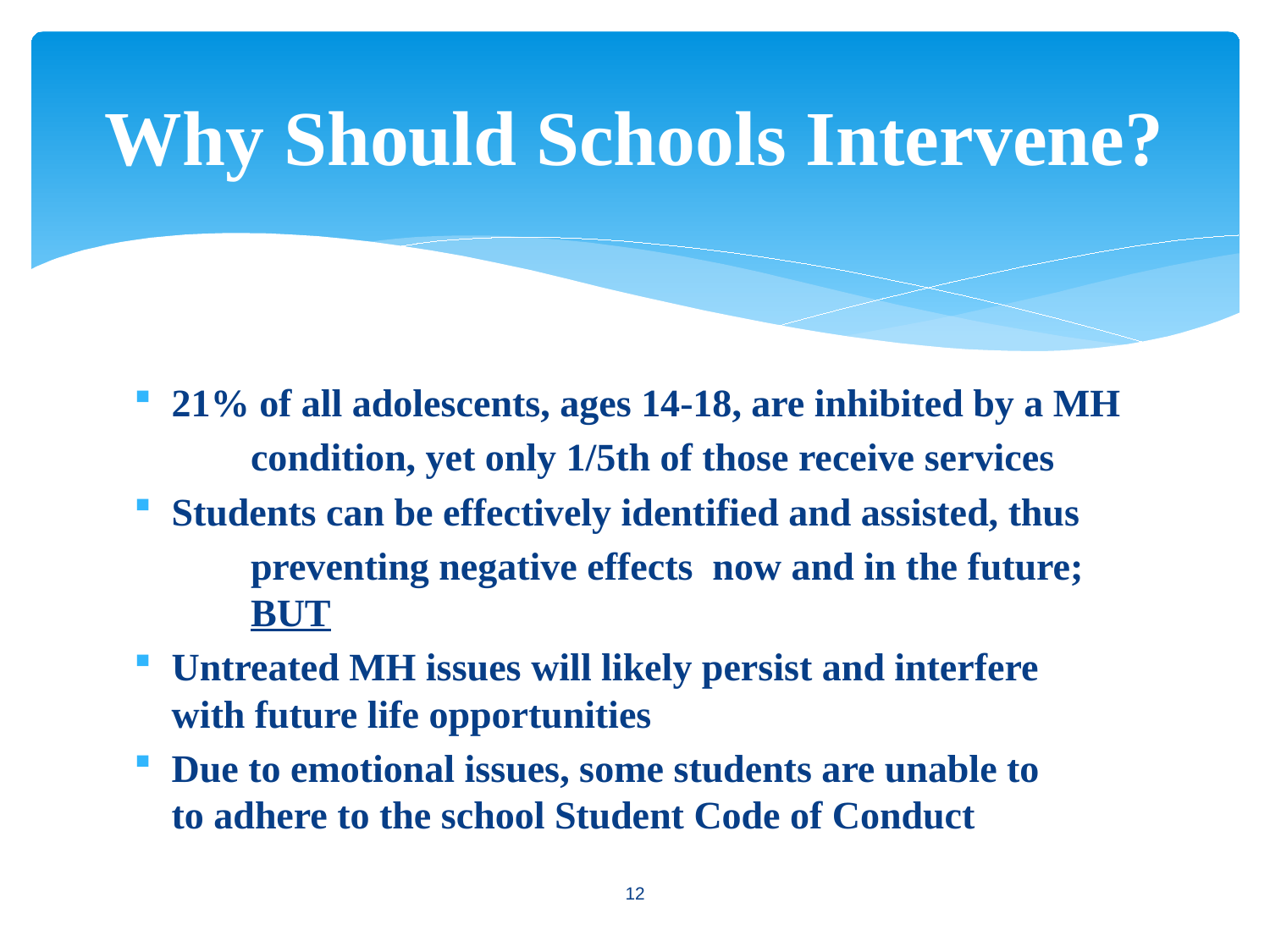

# Why Should Schools Intervene?
21% of all adolescents, ages 14-18, are inhibited by a MH
    	condition, yet only 1/5th of those receive services
Students can be effectively identified and assisted, thus
	preventing negative effects  now and in the future; 	BUT
Untreated MH issues will likely persist and interfere 	with future life opportunities
Due to emotional issues, some students are unable to 	to adhere to the school Student Code of Conduct

12